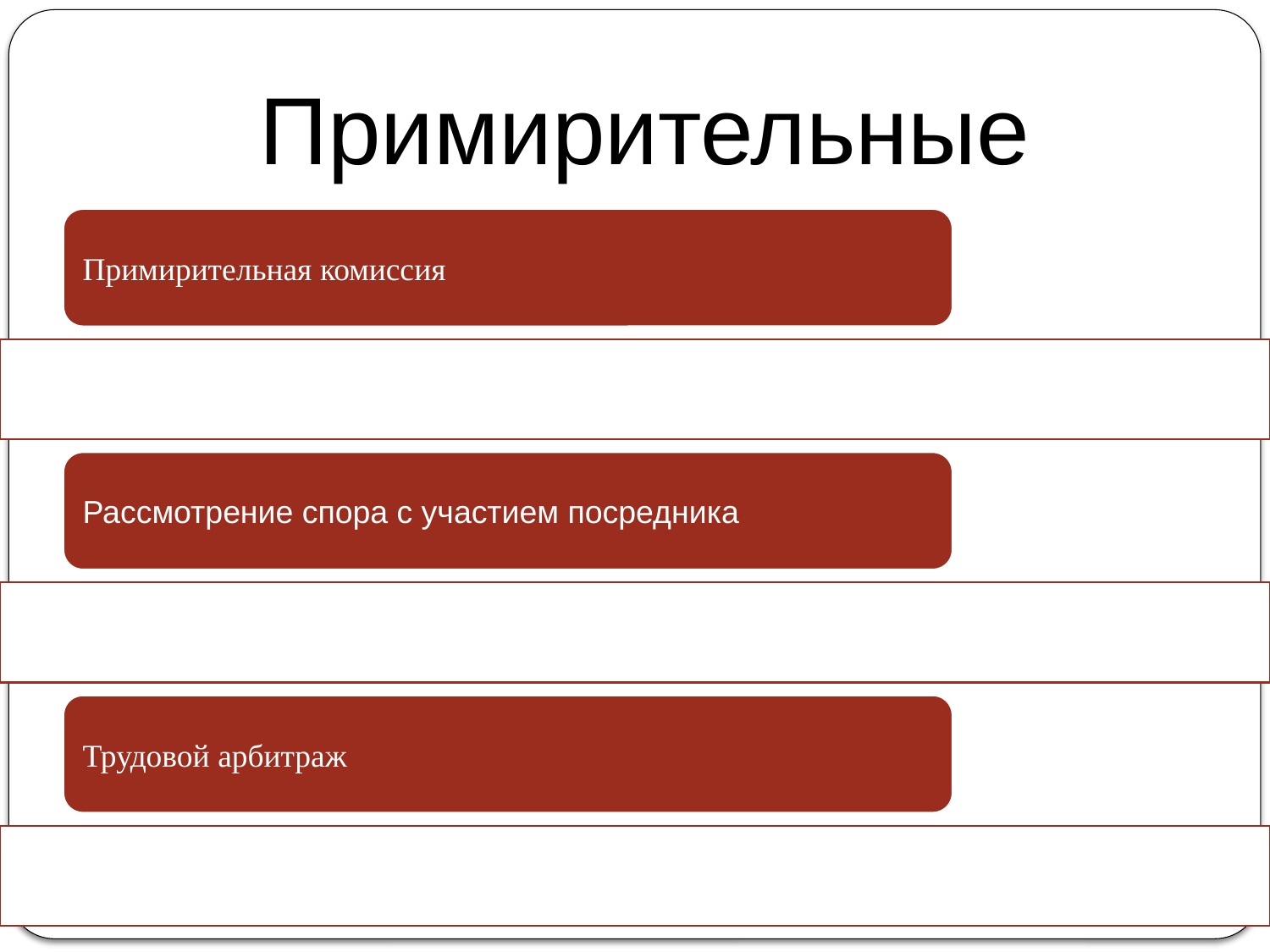

Примирительная комиссия
Рассмотрение спора с участием посредника
Трудовой арбитраж
# Примирительные процедуры